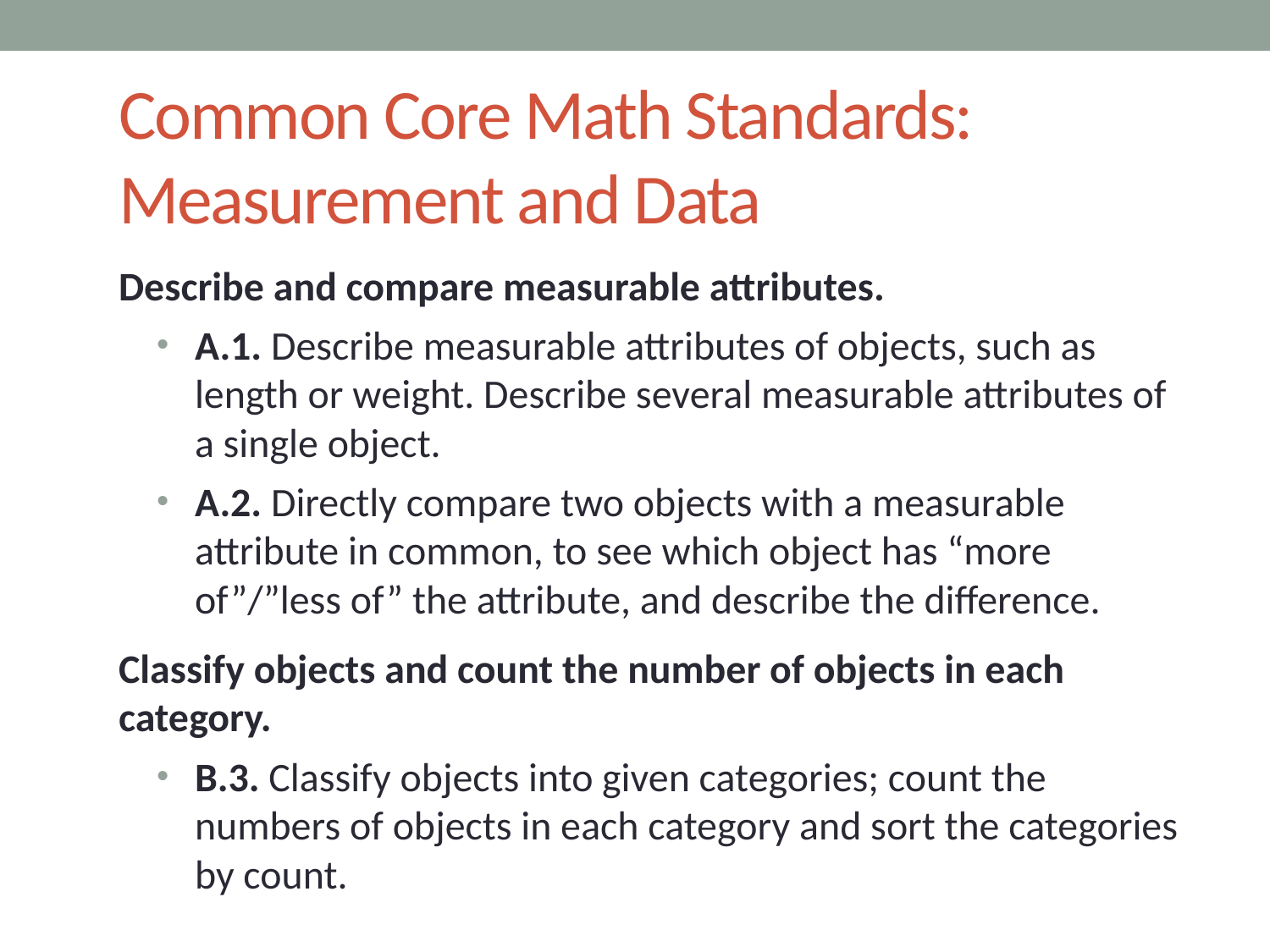

Common Core Math Standards: Measurement and Data
Describe and compare measurable attributes.
A.1. Describe measurable attributes of objects, such as length or weight. Describe several measurable attributes of a single object.
A.2. Directly compare two objects with a measurable attribute in common, to see which object has “more of”/”less of” the attribute, and describe the difference.
Classify objects and count the number of objects in each category.
B.3. Classify objects into given categories; count the numbers of objects in each category and sort the categories by count.